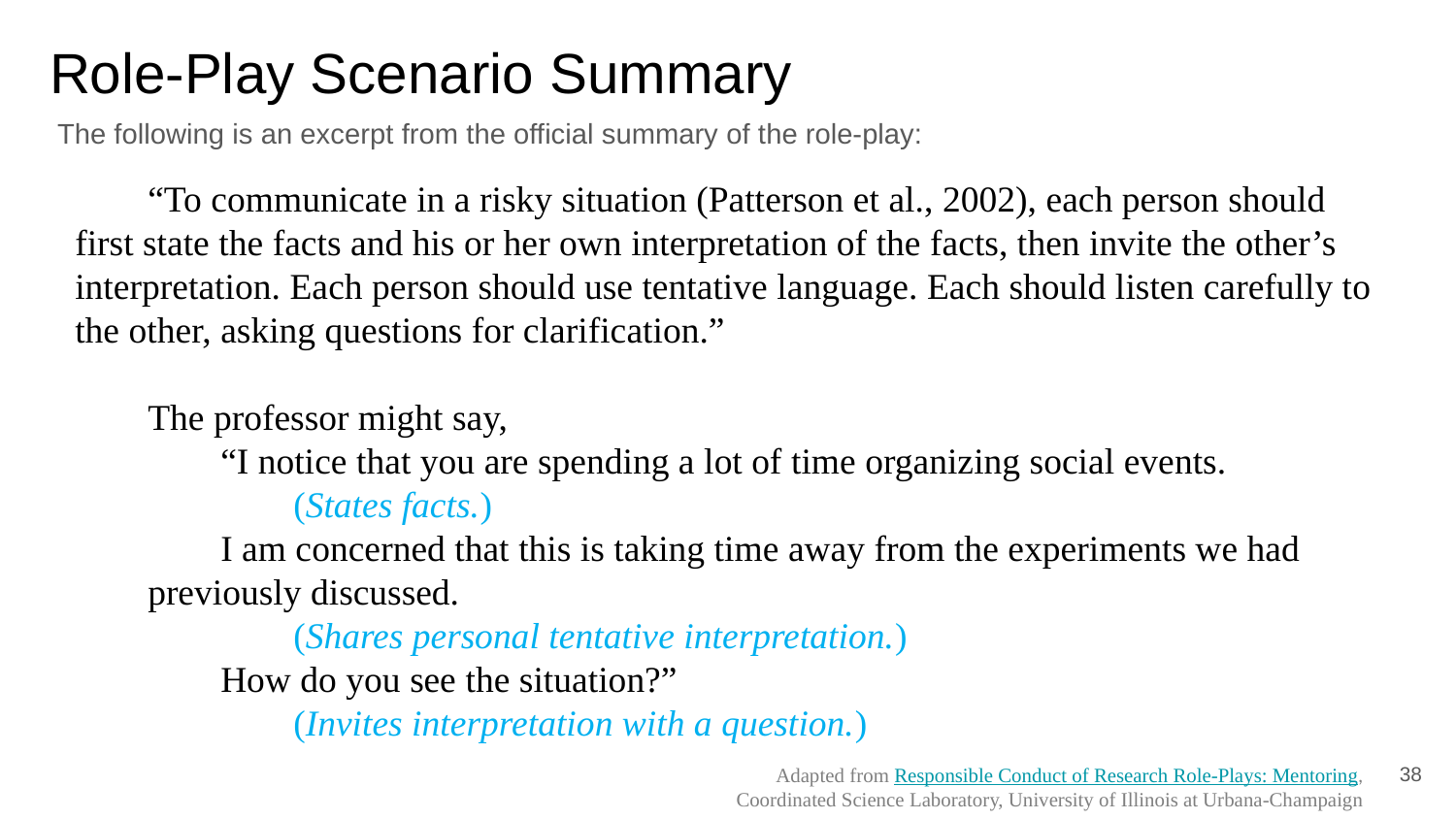

# Role-Play Scenario Summary
The following is an excerpt from the official summary of the role-play:
“To communicate in a risky situation (Patterson et al., 2002), each person should first state the facts and his or her own interpretation of the facts, then invite the other’s interpretation. Each person should use tentative language. Each should listen carefully to the other, asking questions for clarification.”

The professor might say,
“I notice that you are spending a lot of time organizing social events.
(States facts.)
I am concerned that this is taking time away from the experiments we had previously discussed.
(Shares personal tentative interpretation.)
How do you see the situation?”
(Invites interpretation with a question.)
38
Adapted from Responsible Conduct of Research Role-Plays: Mentoring,
Coordinated Science Laboratory, University of Illinois at Urbana-Champaign